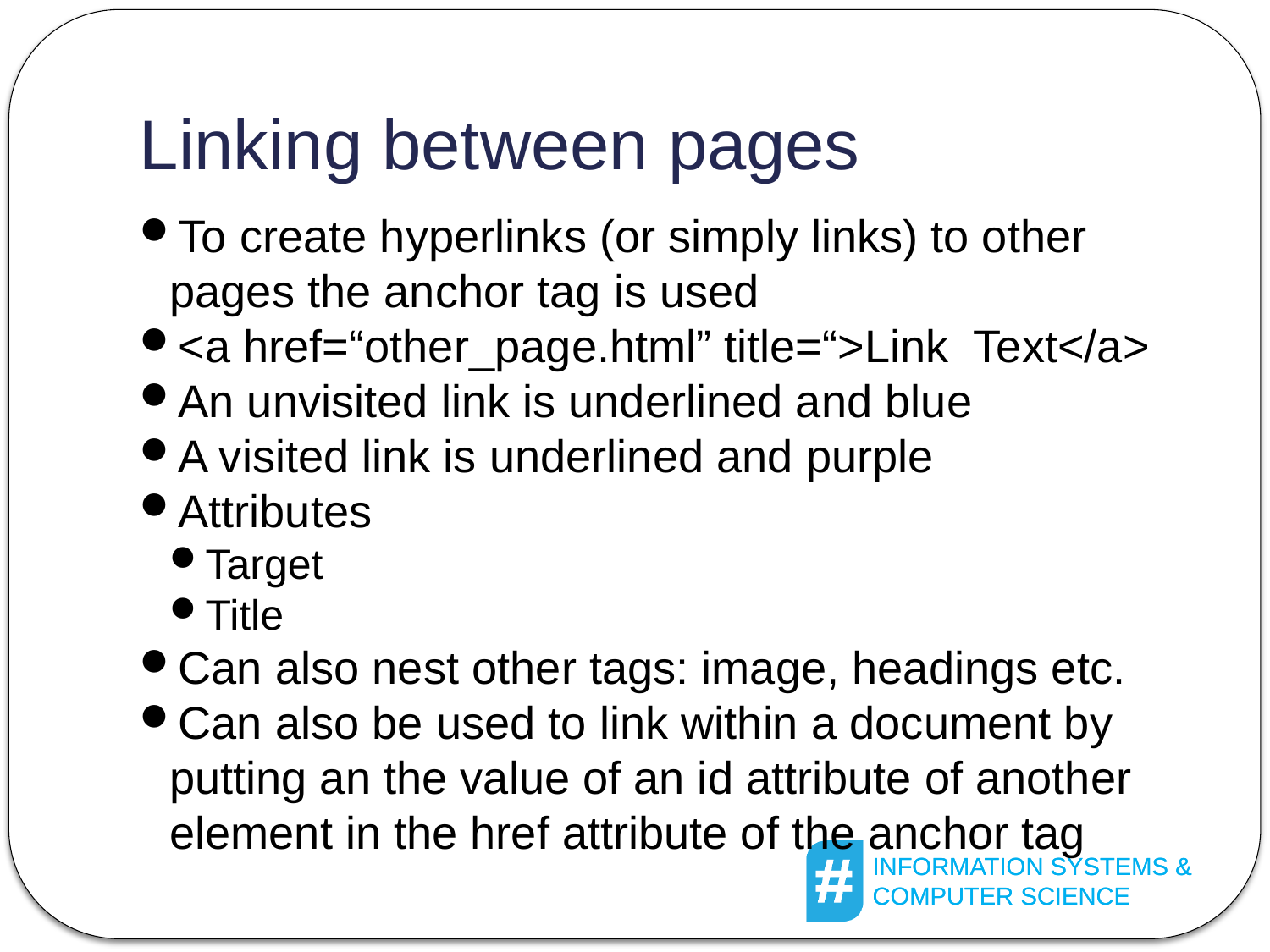

Linking between pages
To create hyperlinks (or simply links) to other pages the anchor tag is used
<a href=“other_page.html” title=“>Link  Text</a>
An unvisited link is underlined and blue
A visited link is underlined and purple
Attributes
Target
Title
Can also nest other tags: image, headings etc.
Can also be used to link within a document by putting an the value of an id attribute of another element in the href attribute of the anchor tag